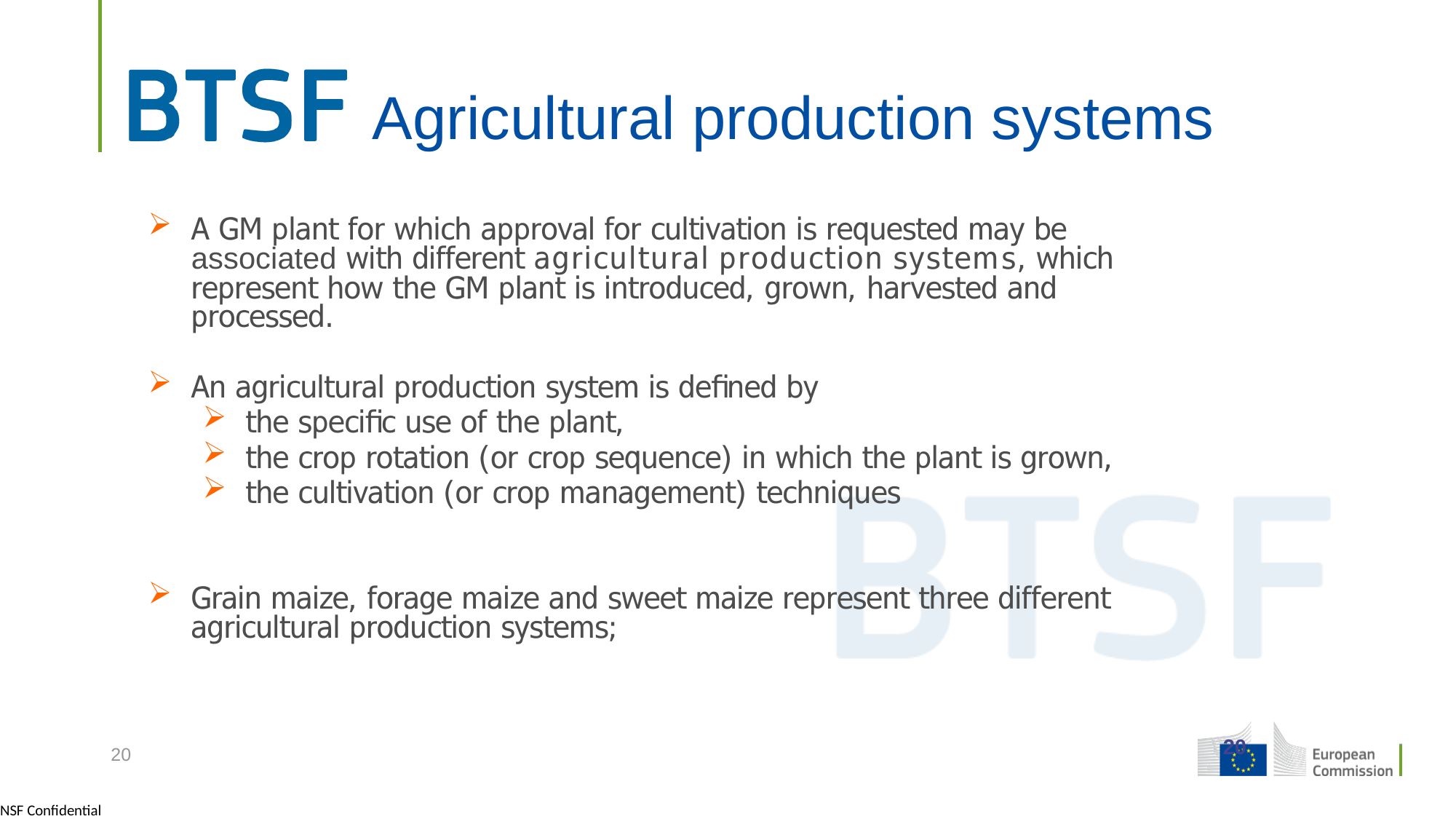

# Agricultural production systems
:
A GM plant for which approval for cultivation is requested may be associated with different agricultural production systems, which represent how the GM plant is introduced, grown, harvested and processed.

An agricultural production system is defined by
the specific use of the plant,
the crop rotation (or crop sequence) in which the plant is grown,
the cultivation (or crop management) techniques

Grain maize, forage maize and sweet maize represent three different agricultural production systems;

20
20